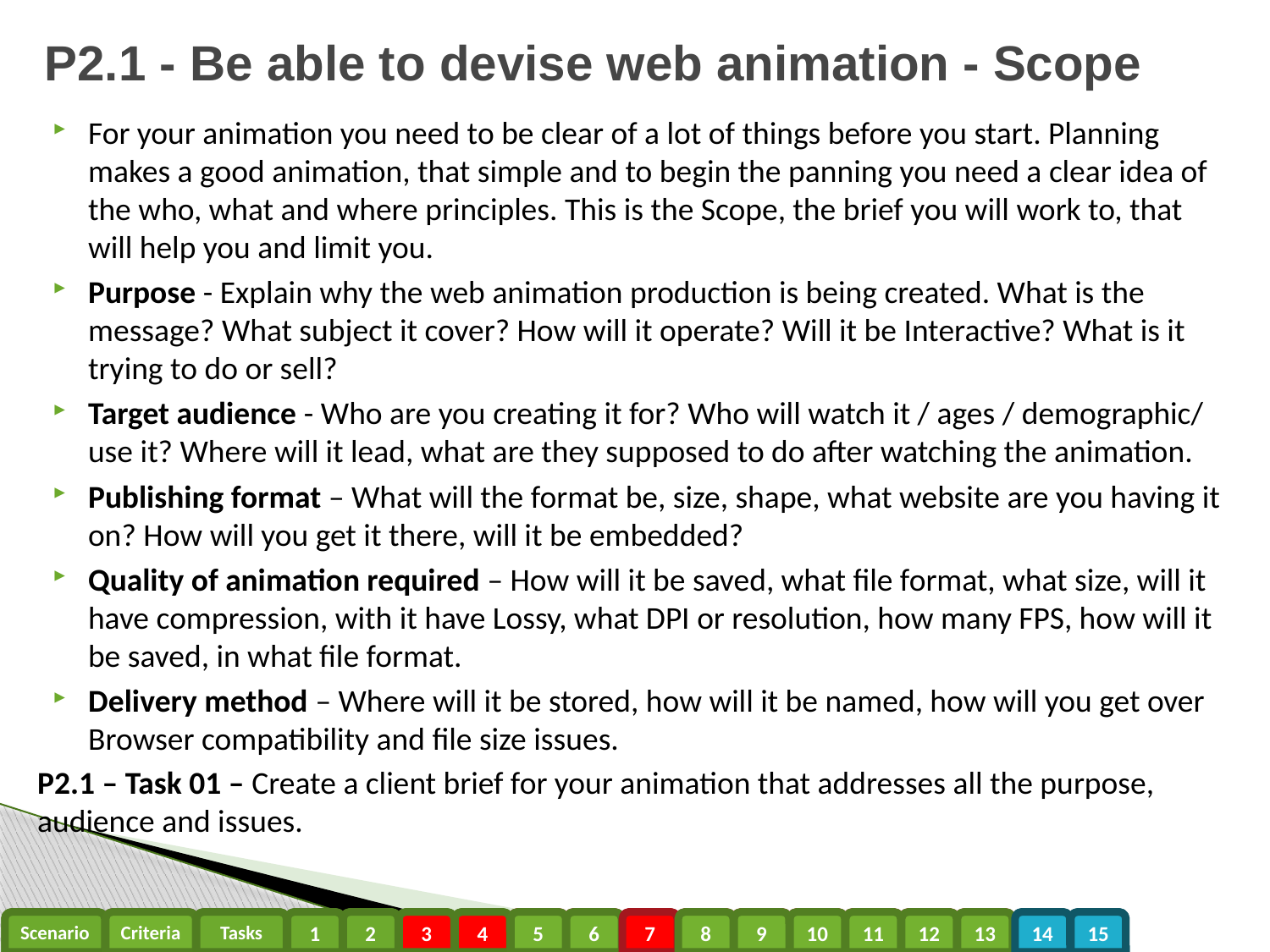

# P2.1 - Be able to devise web animation - Scope
For your animation you need to be clear of a lot of things before you start. Planning makes a good animation, that simple and to begin the panning you need a clear idea of the who, what and where principles. This is the Scope, the brief you will work to, that will help you and limit you.
Purpose - Explain why the web animation production is being created. What is the message? What subject it cover? How will it operate? Will it be Interactive? What is it trying to do or sell?
Target audience - Who are you creating it for? Who will watch it / ages / demographic/ use it? Where will it lead, what are they supposed to do after watching the animation.
Publishing format – What will the format be, size, shape, what website are you having it on? How will you get it there, will it be embedded?
Quality of animation required – How will it be saved, what file format, what size, will it have compression, with it have Lossy, what DPI or resolution, how many FPS, how will it be saved, in what file format.
Delivery method – Where will it be stored, how will it be named, how will you get over Browser compatibility and file size issues.
P2.1 – Task 01 – Create a client brief for your animation that addresses all the purpose, audience and issues.